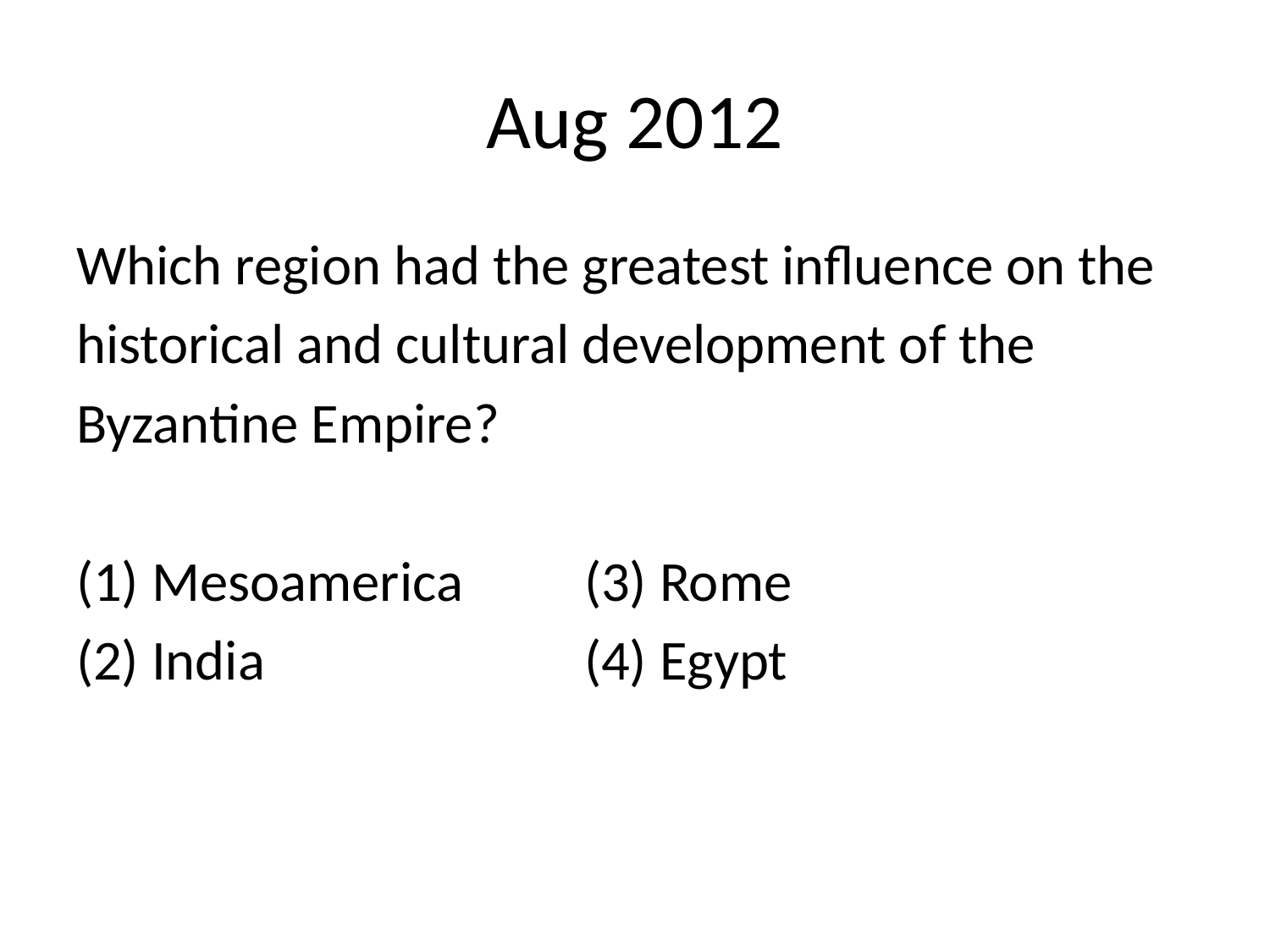

# Aug 2012
Which region had the greatest influence on the
historical and cultural development of the
Byzantine Empire?

(1) Mesoamerica 	(3) Rome
(2) India 			(4) Egypt